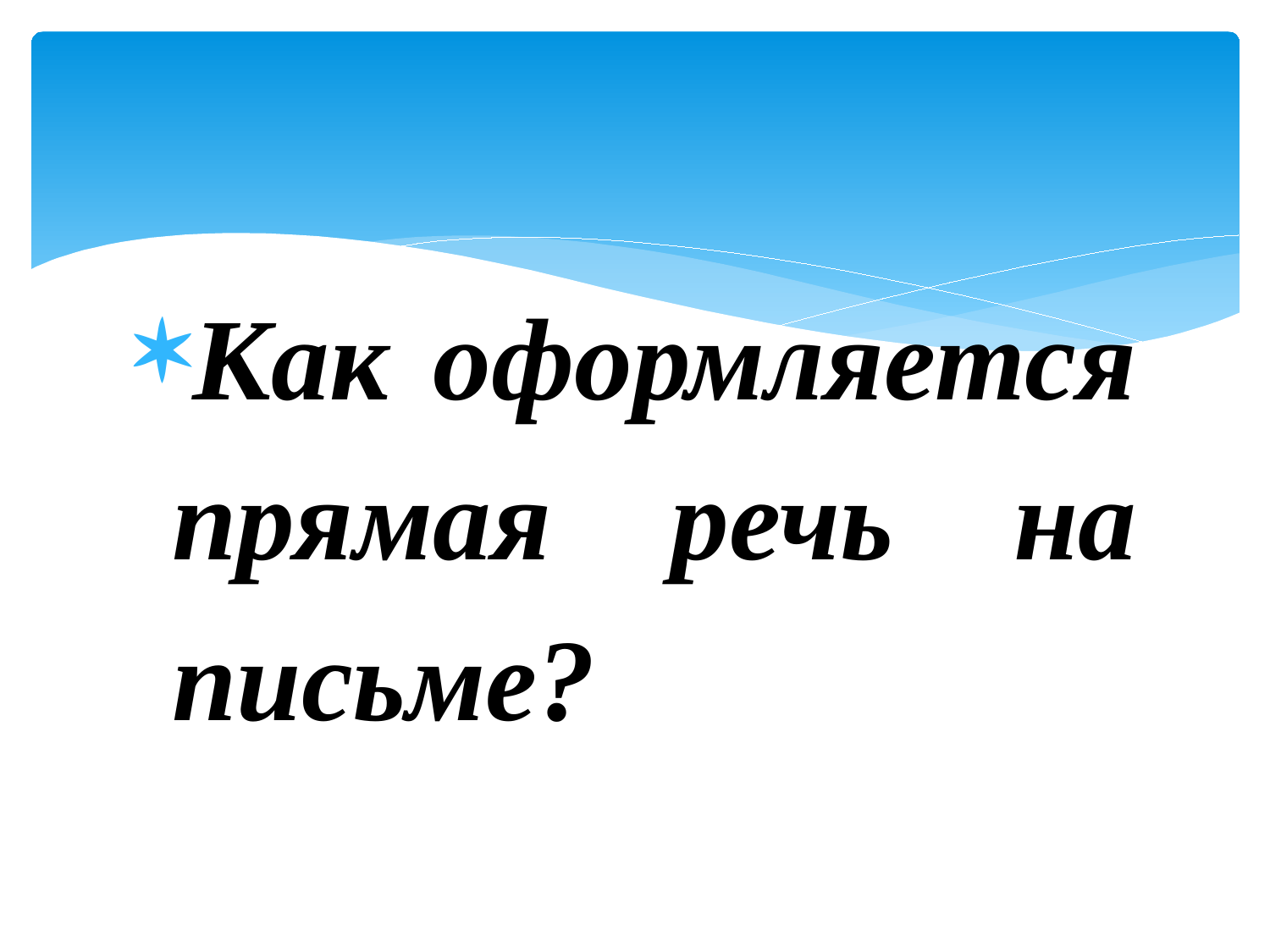

#
Как оформляется прямая речь на письме?